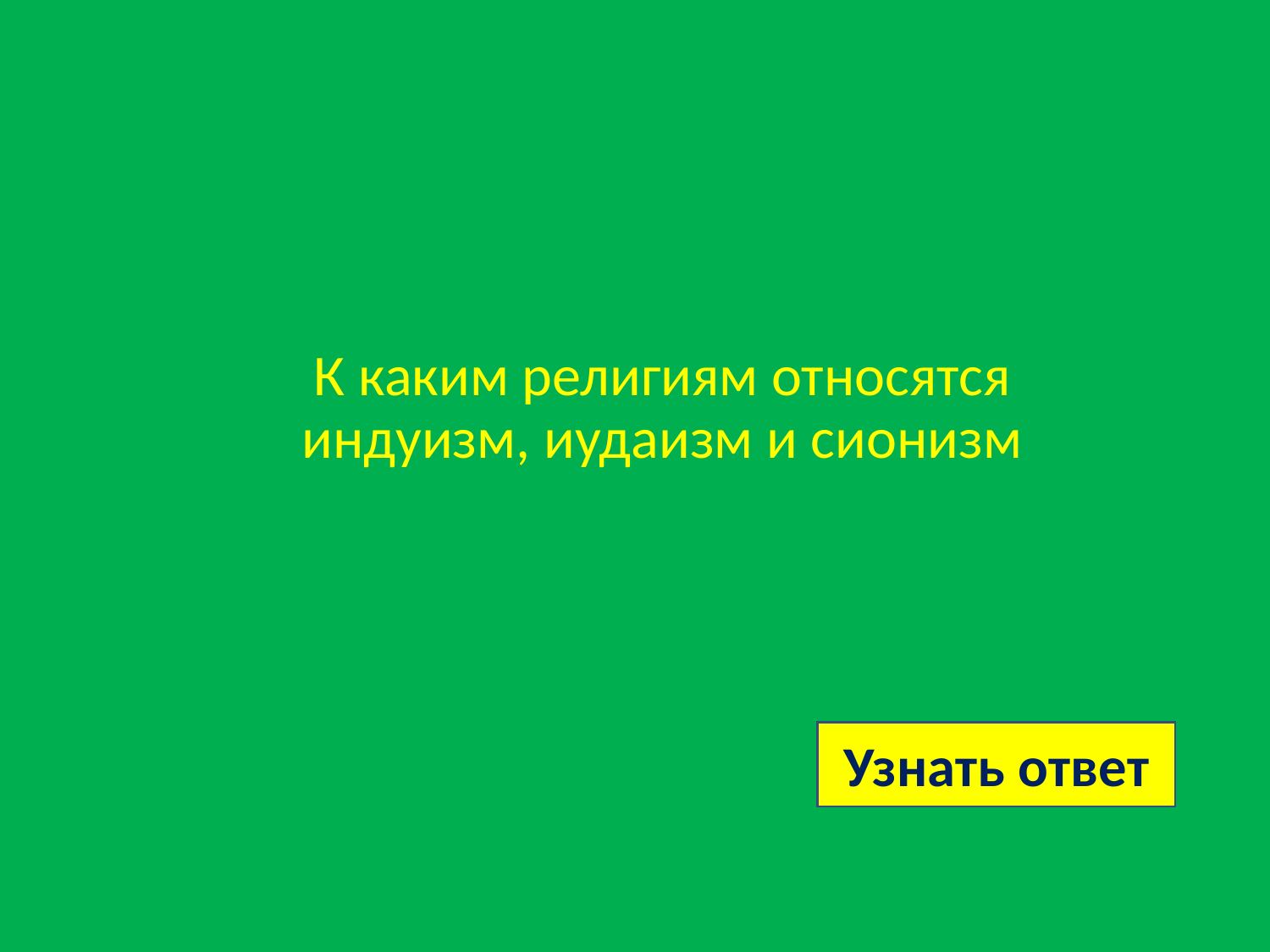

# К каким религиям относятся индуизм, иудаизм и сионизм